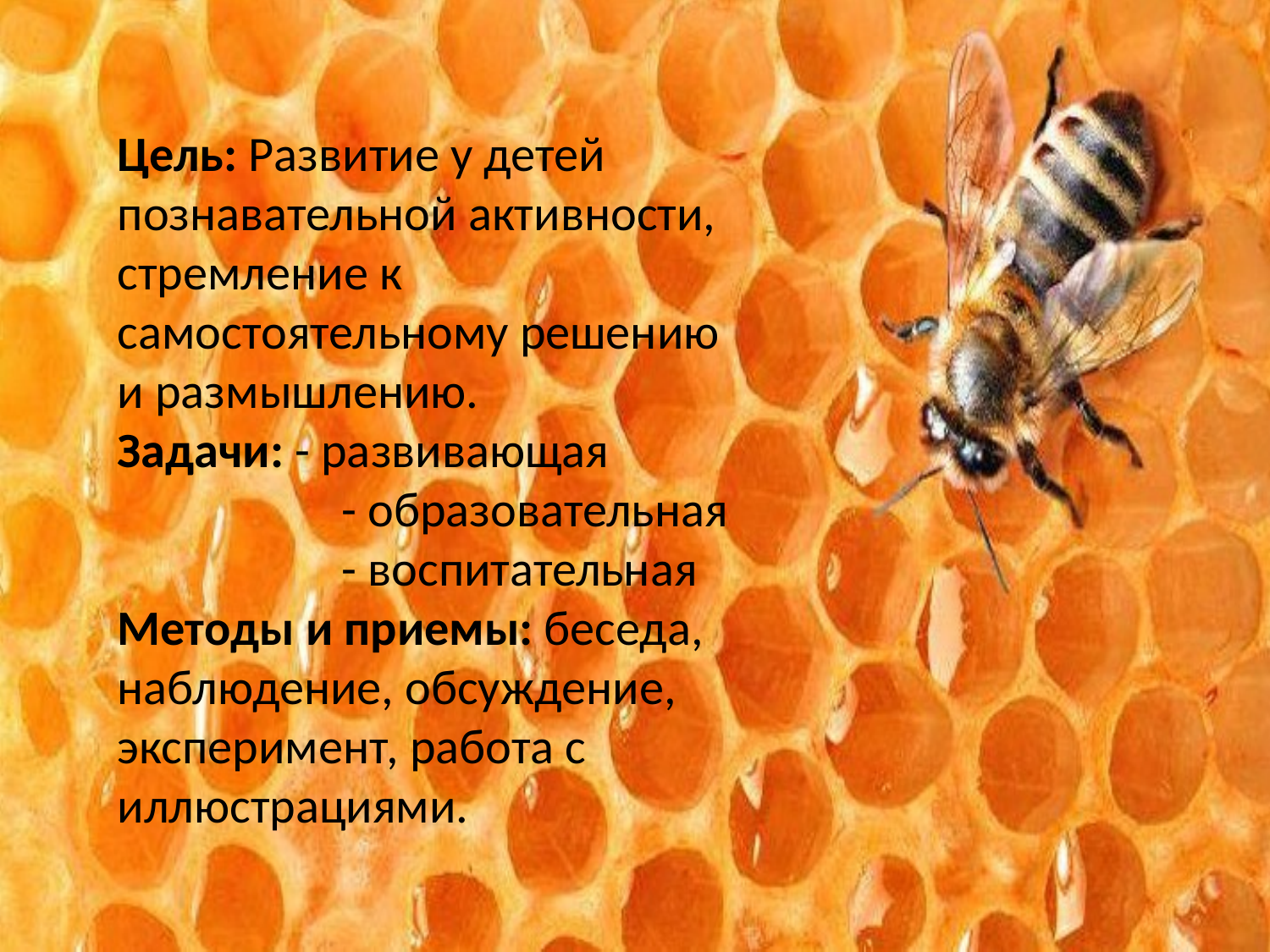

Цель: Развитие у детей познавательной активности, стремление к самостоятельному решению и размышлению.
Задачи: - развивающая
                    - образовательная
                    - воспитательная
Методы и приемы: беседа, наблюдение, обсуждение, эксперимент, работа с иллюстрациями.